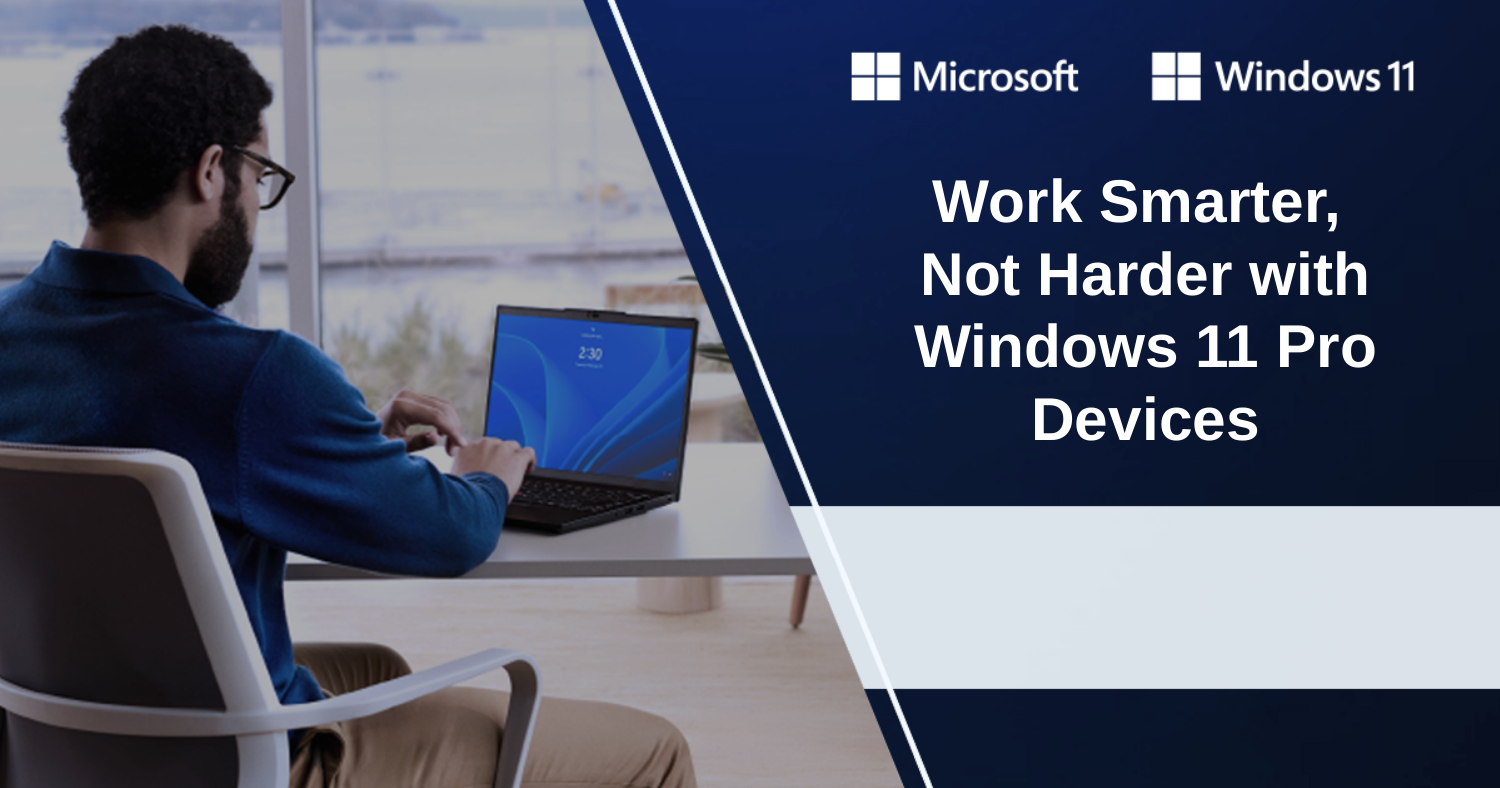

Work Smarter,
Not Harder with Windows 11 Pro Devices